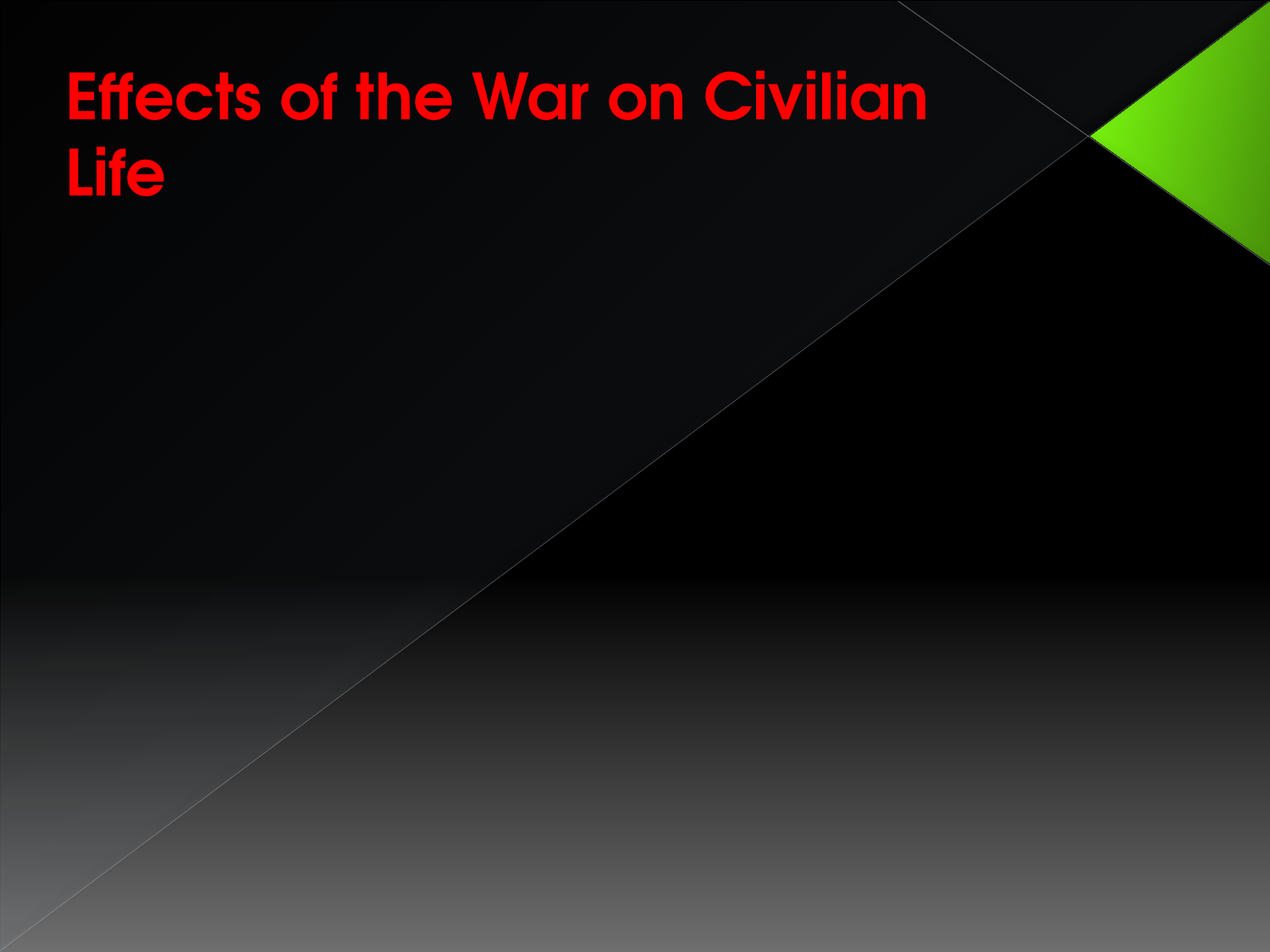

# Effects of the War on Civilian Life